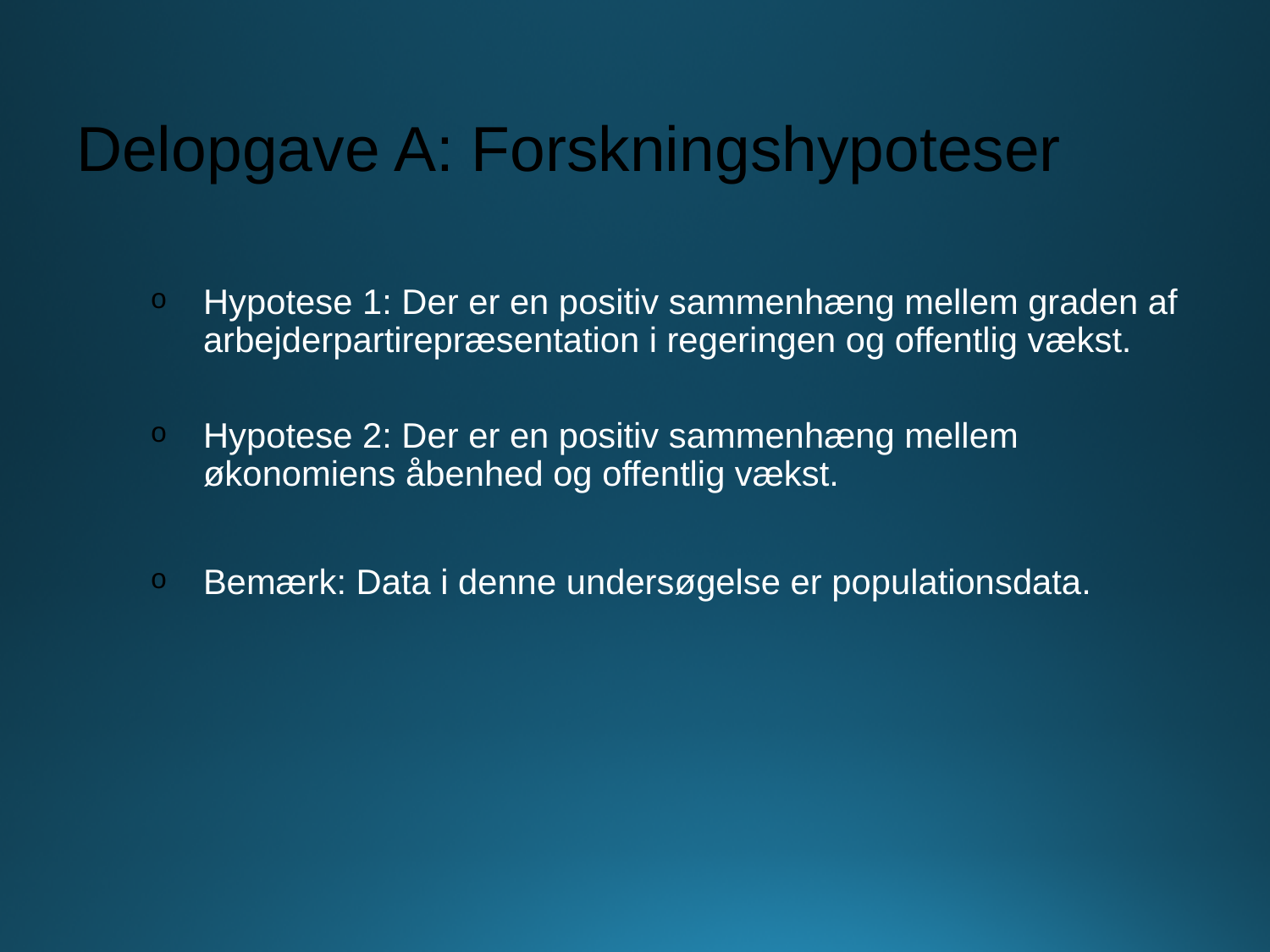

# Delopgave A: Forskningshypoteser

Hypotese 1: Der er en positiv sammenhæng mellem graden af arbejderpartirepræsentation i regeringen og offentlig vækst.

Hypotese 2: Der er en positiv sammenhæng mellem økonomiens åbenhed og offentlig vækst.

Bemærk: Data i denne undersøgelse er populationsdata.